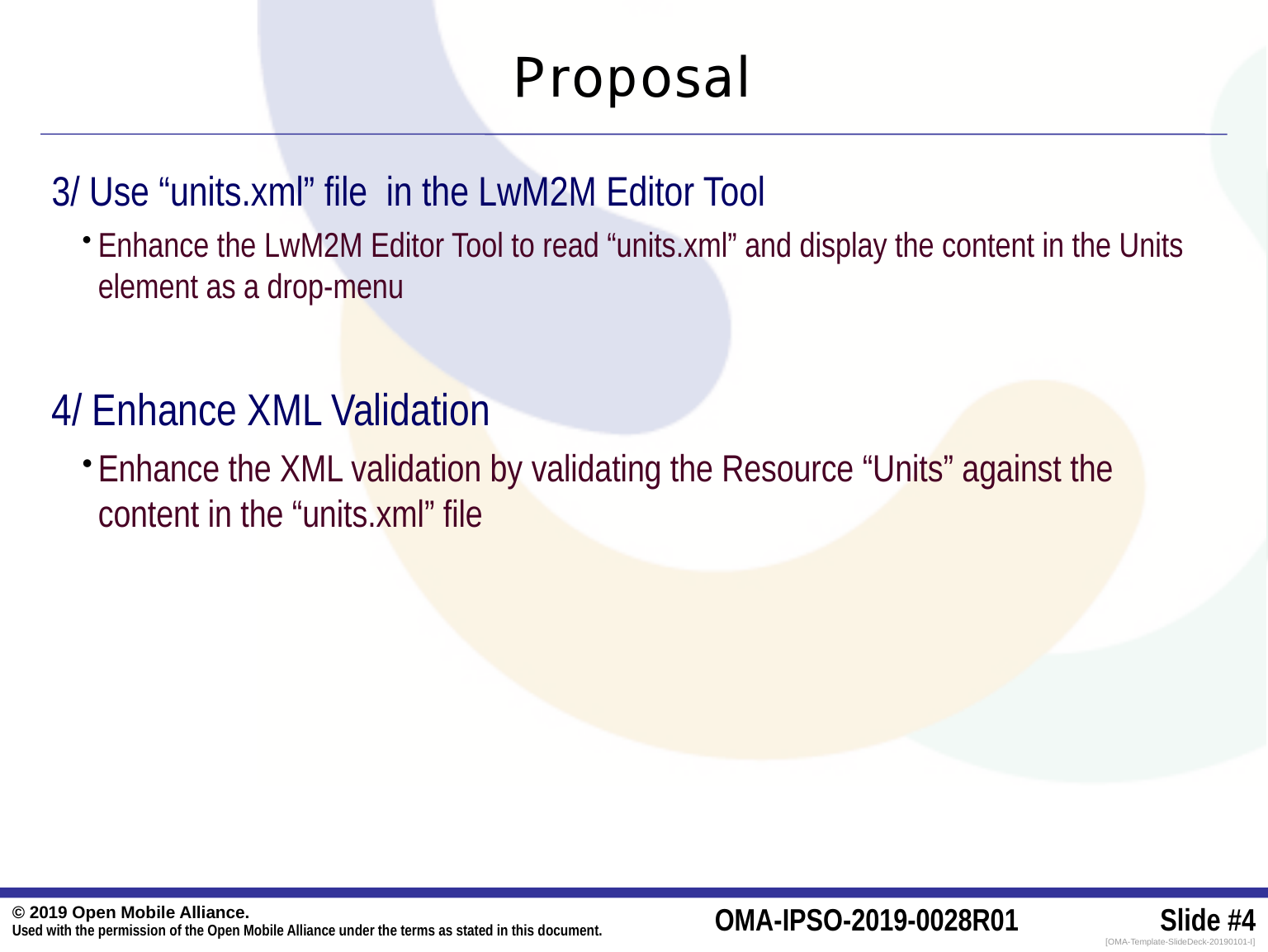

# Proposal
3/ Use “units.xml” file  in the LwM2M Editor Tool
Enhance the LwM2M Editor Tool to read “units.xml” and display the content in the Units element as a drop-menu

4/ Enhance XML Validation
Enhance the XML validation by validating the Resource “Units” against the content in the “units.xml” file